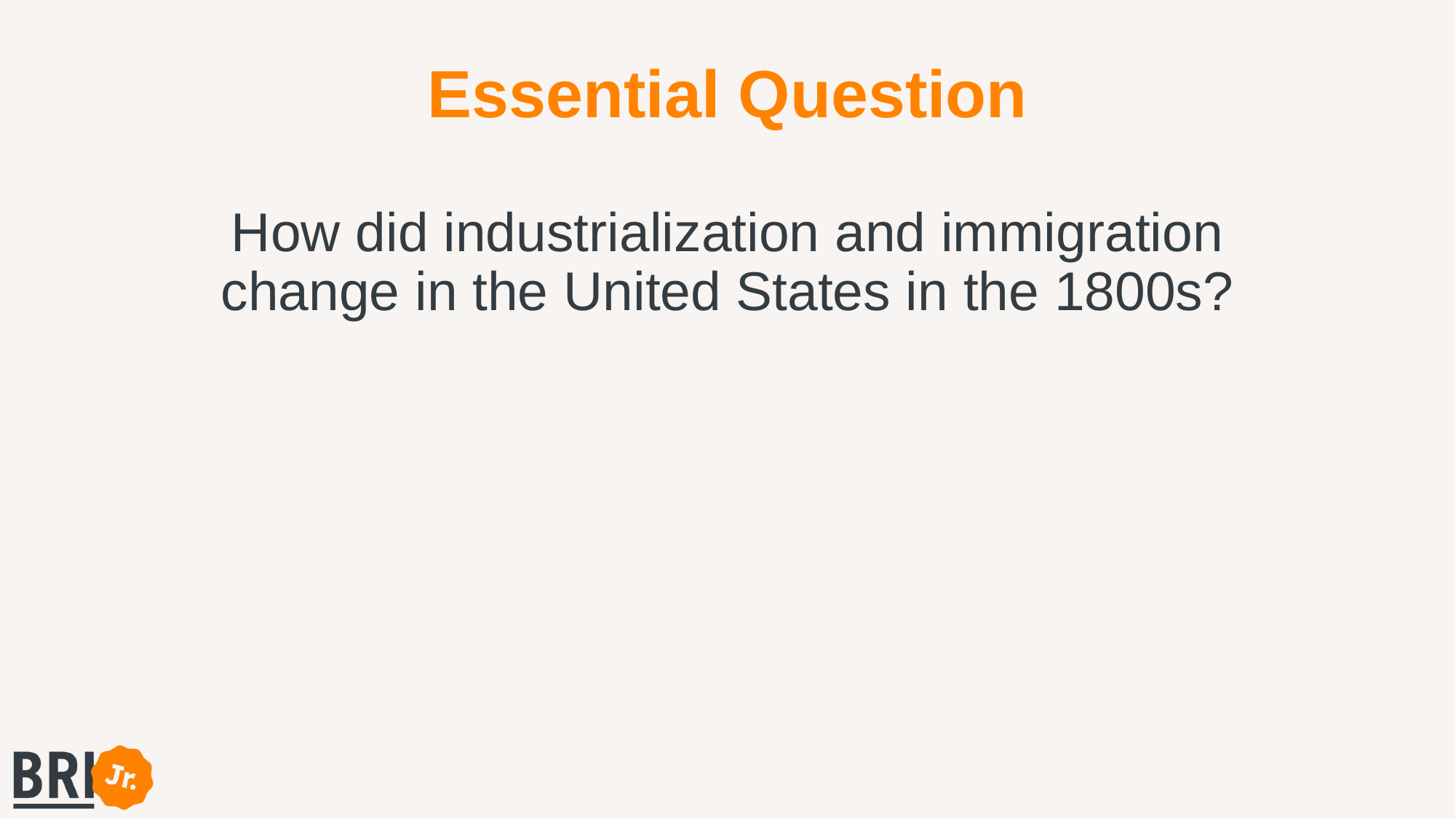

# Essential Question
How did industrialization and immigration change in the United States in the 1800s?